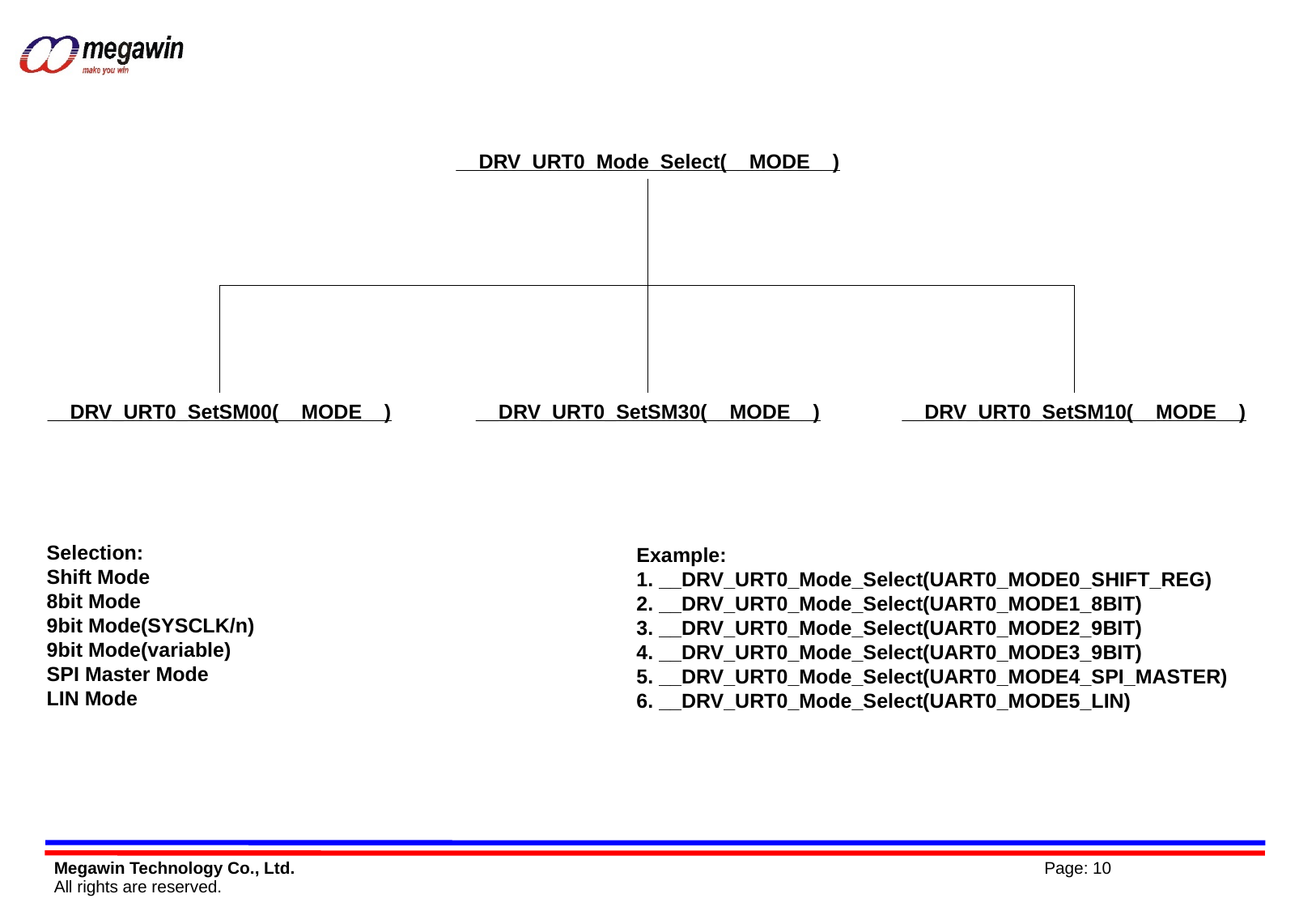

__DRV_URT0_Mode_Select(__MODE__)
__DRV_URT0_SetSM30(__MODE__)
__DRV_URT0_SetSM10(__MODE__)
__DRV_URT0_SetSM00(__MODE__)
Selection:
Shift Mode
8bit Mode
9bit Mode(SYSCLK/n)
9bit Mode(variable)
SPI Master Mode
LIN Mode
Example:
1. __DRV_URT0_Mode_Select(UART0_MODE0_SHIFT_REG)
2. __DRV_URT0_Mode_Select(UART0_MODE1_8BIT)
3. __DRV_URT0_Mode_Select(UART0_MODE2_9BIT)
4. __DRV_URT0_Mode_Select(UART0_MODE3_9BIT)
5. __DRV_URT0_Mode_Select(UART0_MODE4_SPI_MASTER)
6. __DRV_URT0_Mode_Select(UART0_MODE5_LIN)